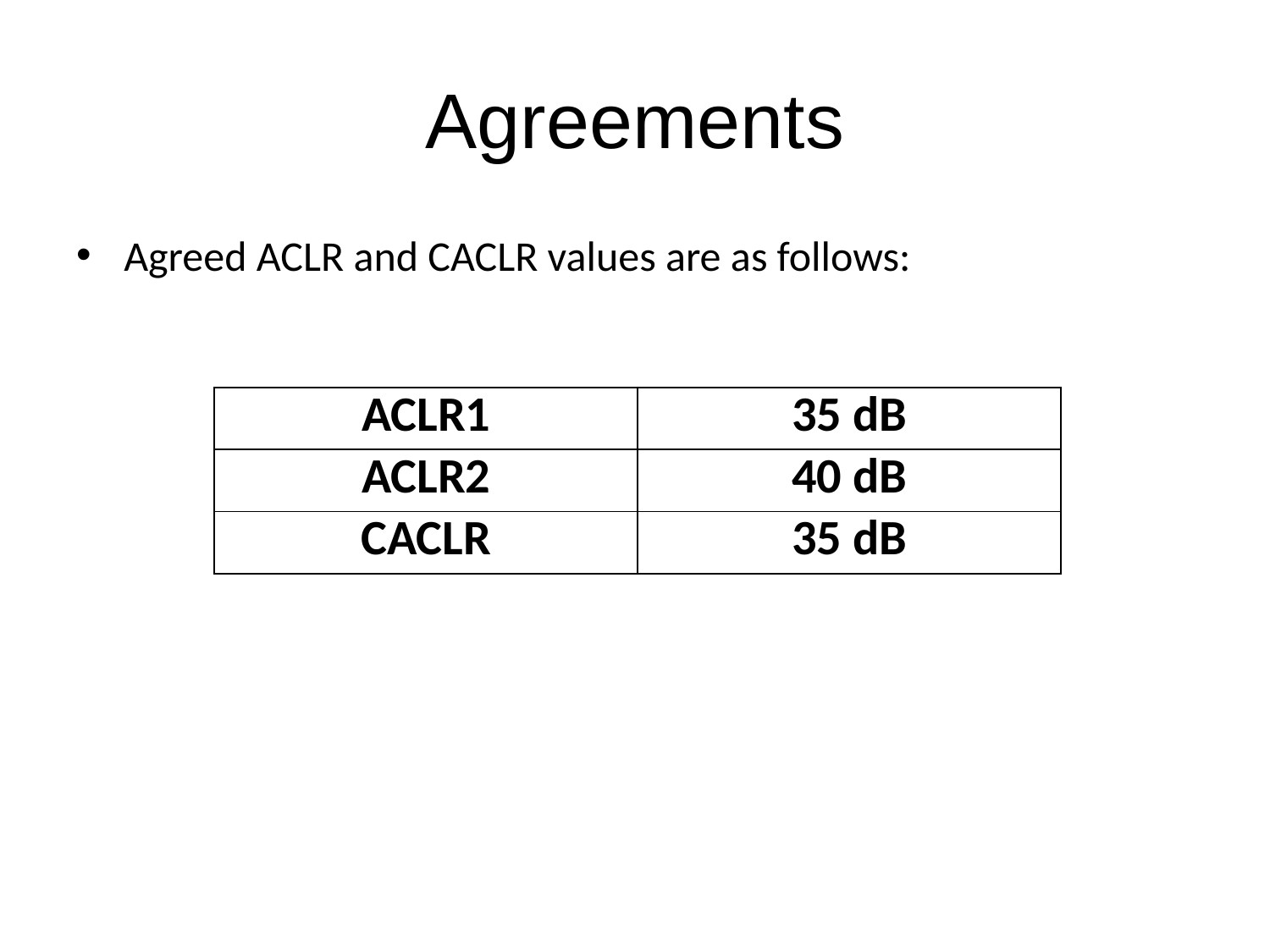

# Agreements
Agreed ACLR and CACLR values are as follows:
| ACLR1 | 35 dB |
| --- | --- |
| ACLR2 | 40 dB |
| CACLR | 35 dB |